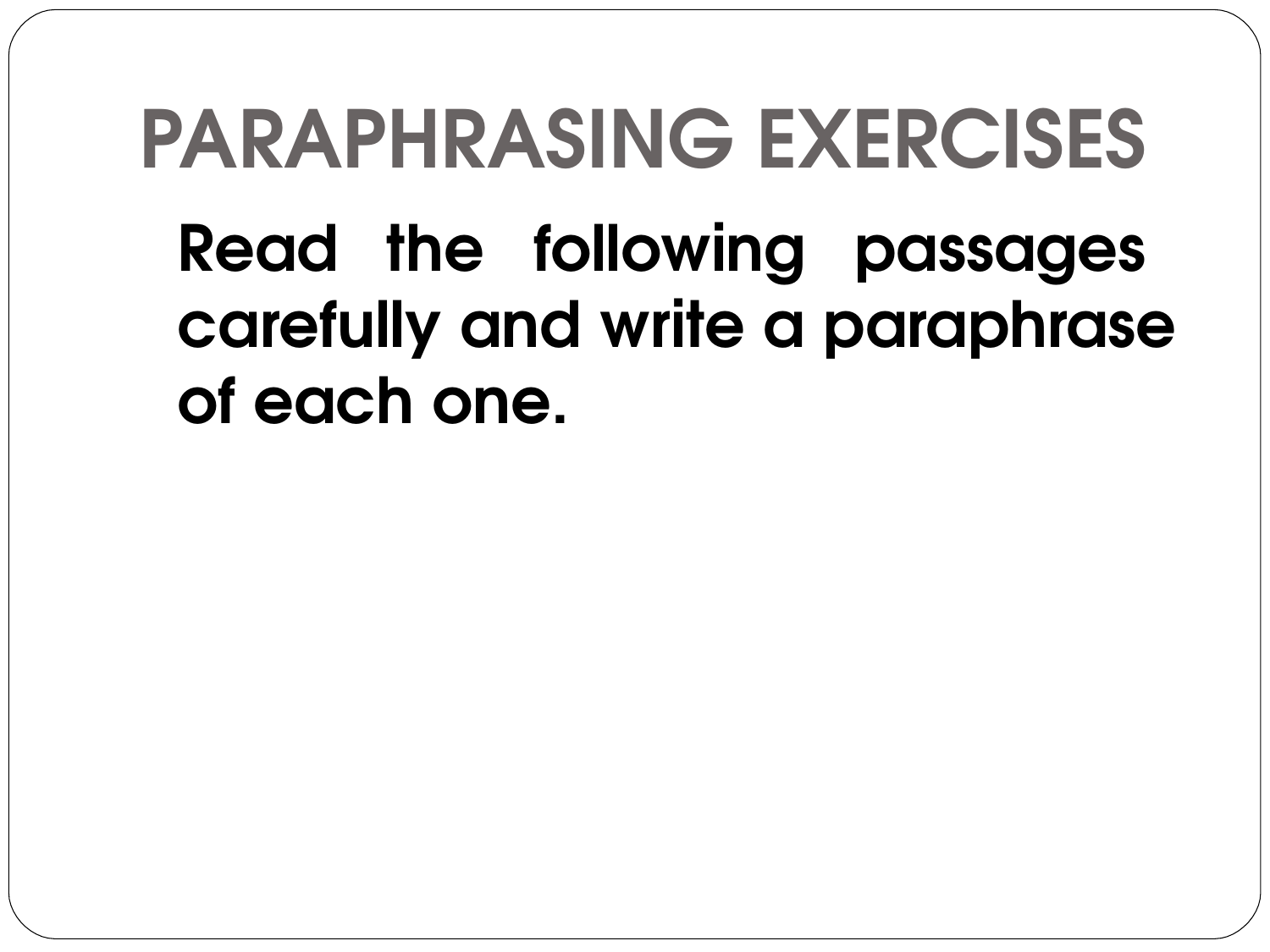

# PARAPHRASING EXERCISES
Read the following passages  carefully and write a paraphrase  of each one.